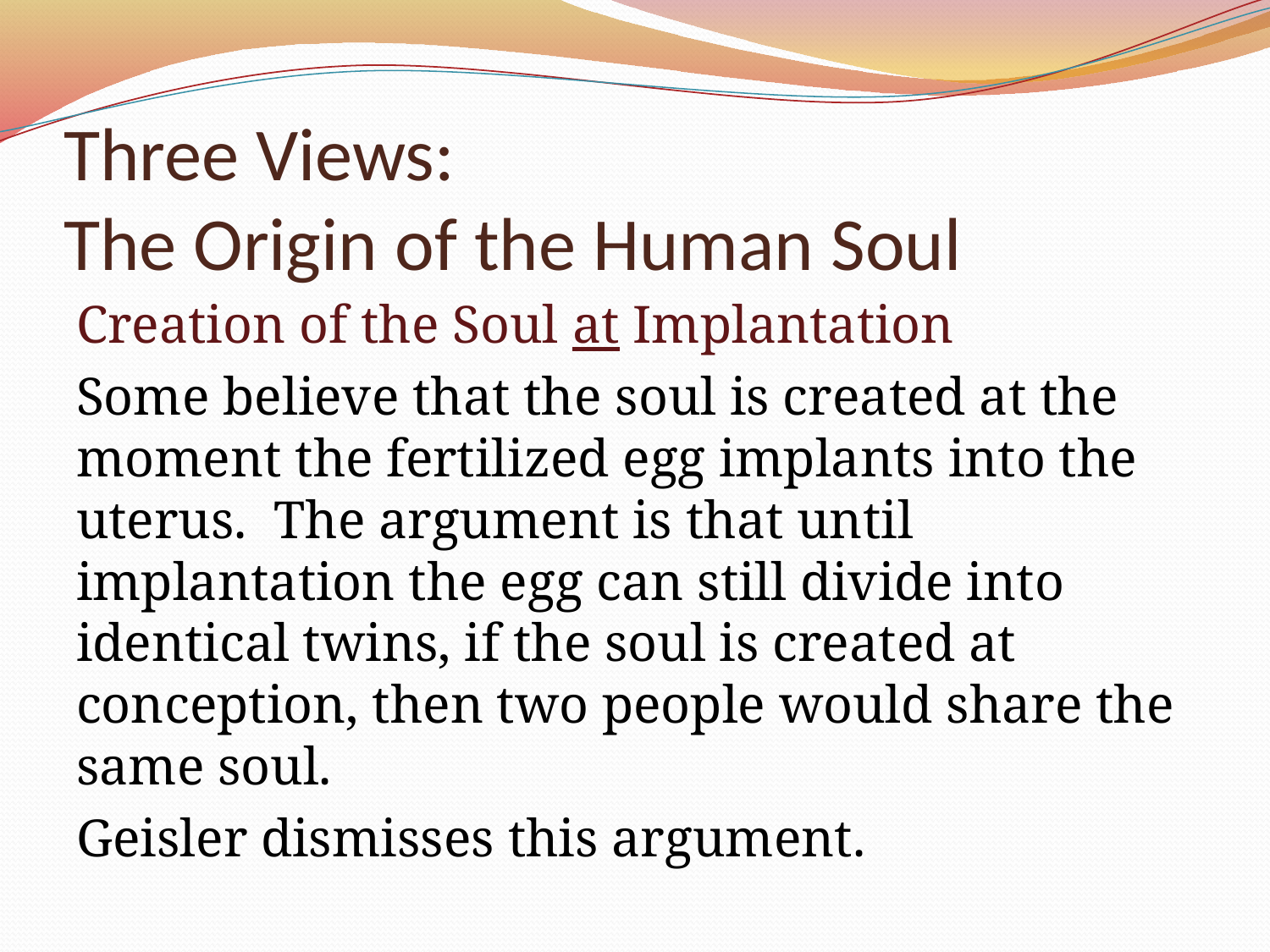

# Three Views: The Origin of the Human Soul
Creation of the Soul at Implantation
Some believe that the soul is created at the moment the fertilized egg implants into the uterus.  The argument is that until implantation the egg can still divide into identical twins, if the soul is created at conception, then two people would share the same soul.
Geisler dismisses this argument.